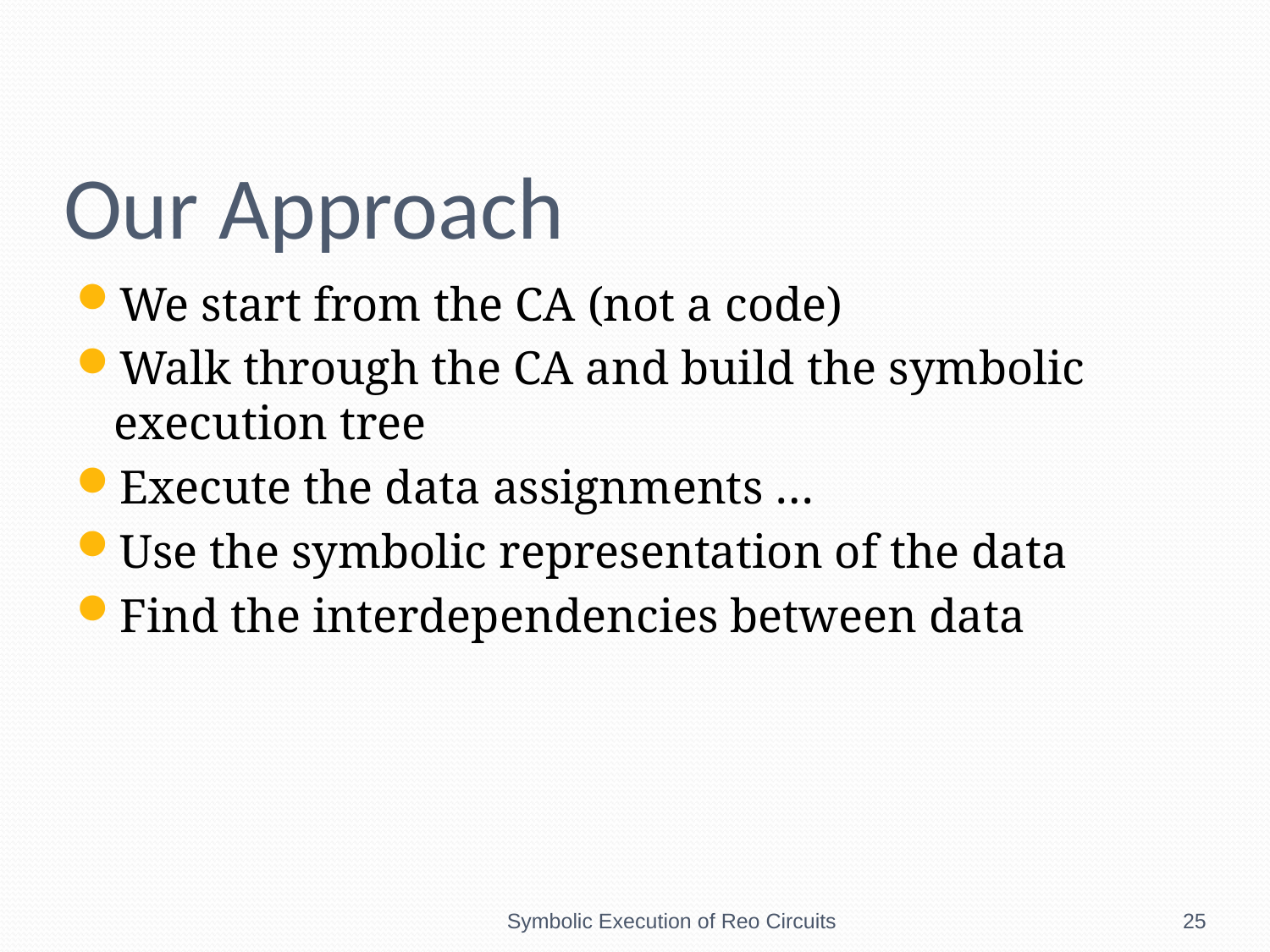

# Our Approach
We start from the CA (not a code)
Walk through the CA and build the symbolic execution tree
Execute the data assignments …
Use the symbolic representation of the data
Find the interdependencies between data

Symbolic Execution of Reo Circuits
25